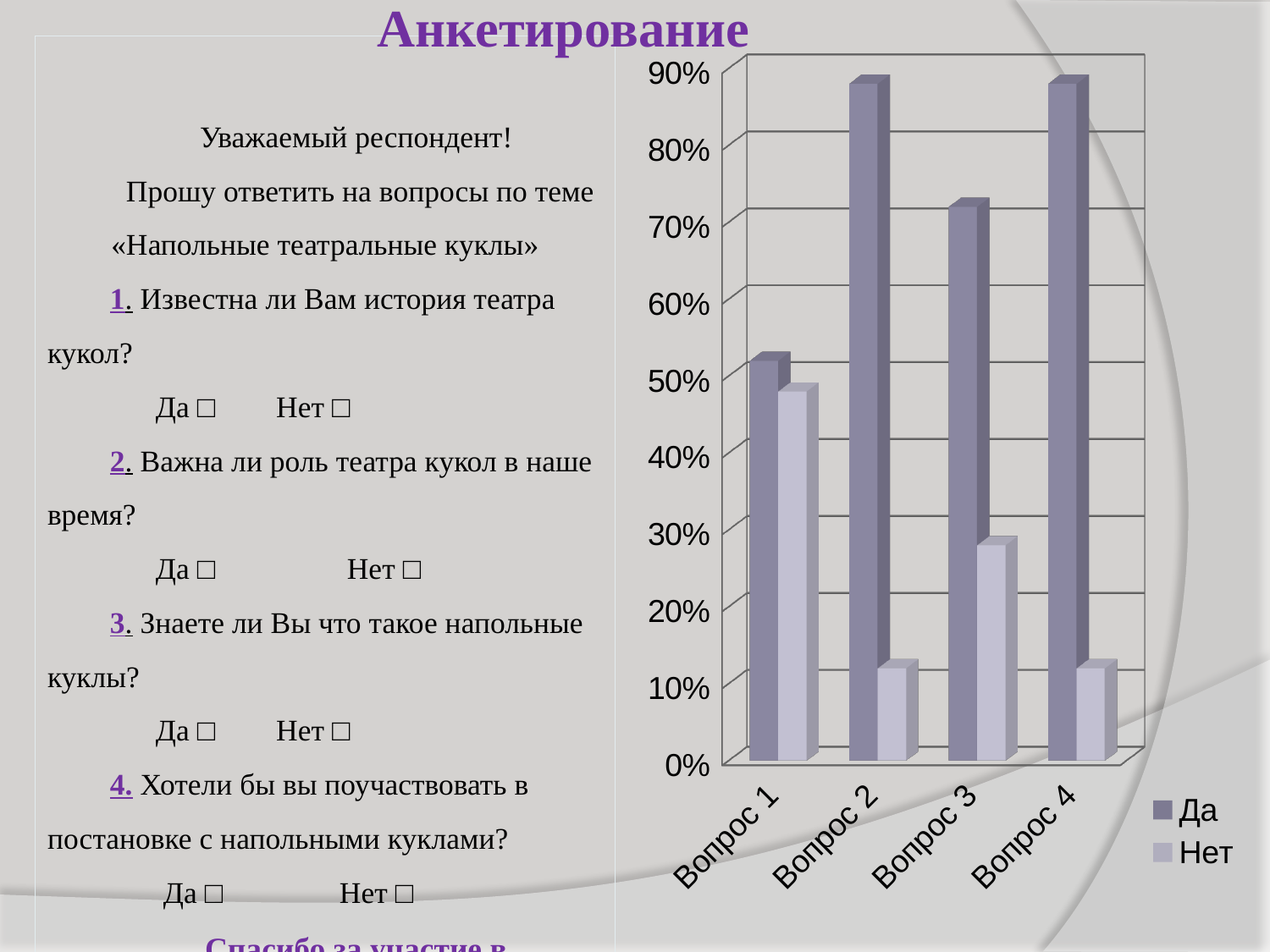

Анкетирование

Уважаемый респондент!
 Прошу ответить на вопросы по теме «Напольные театральные куклы»
1. Известна ли Вам история театра кукол?
      Да □        Нет □
2. Важна ли роль театра кукол в наше время?
      Да □	      Нет □
3. Знаете ли Вы что такое напольные куклы?
      Да □        Нет □
4. Хотели бы вы поучаствовать в постановке с напольными куклами?
       Да □	     Нет □
Спасибо за участие в анкетировании!

[unsupported chart]